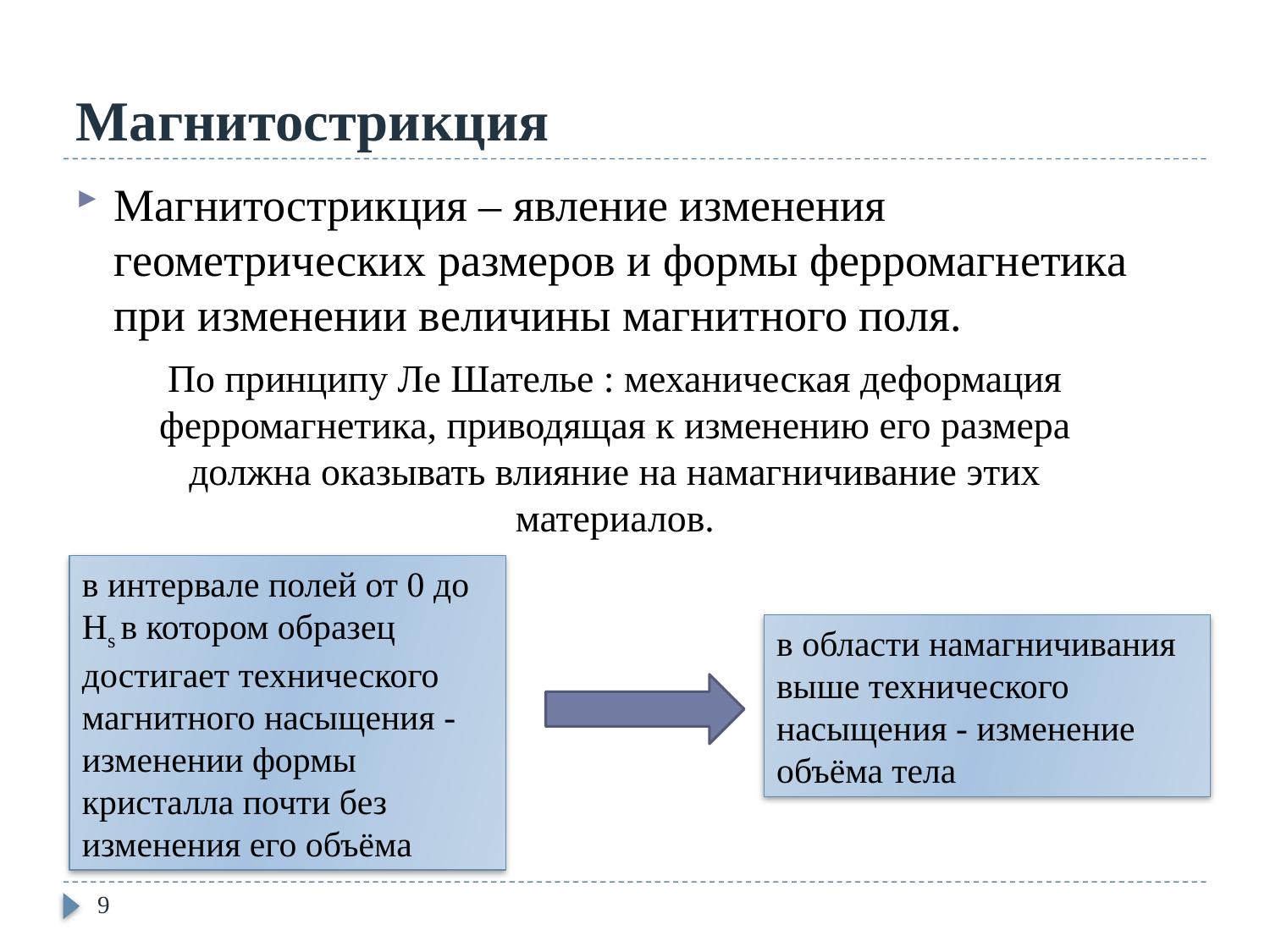

# Магнитострикция
Магнитострикция – явление изменения геометрических размеров и формы ферромагнетика при изменении величины магнитного поля.

По принципу Ле Шателье : механическая деформация ферромагнетика, приводящая к изменению его размера должна оказывать влияние на намагничивание этих материалов.
в интервале полей от 0 до Hs в котором образец достигает технического магнитного насыщения - изменении формы кристалла почти без изменения его объёма
в области намагничивания выше технического насыщения - изменение объёма тела

9